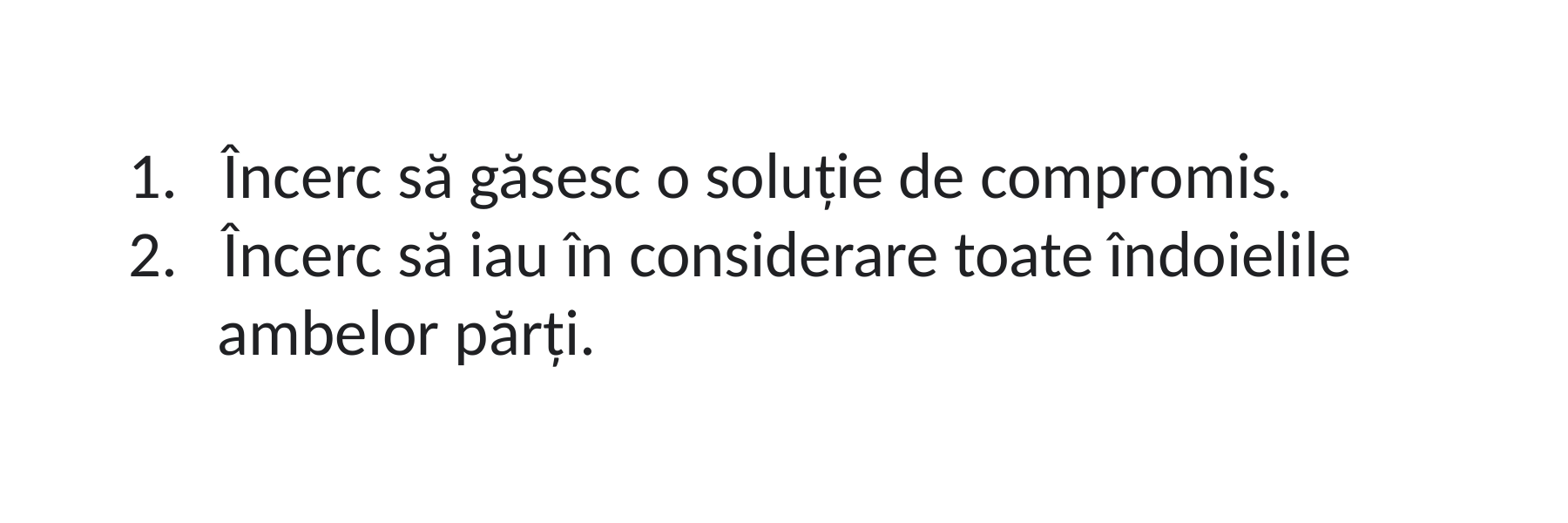

1.   Încerc să găsesc o soluție de compromis.
2.   Încerc să iau în considerare toate îndoielile
      ambelor părți.